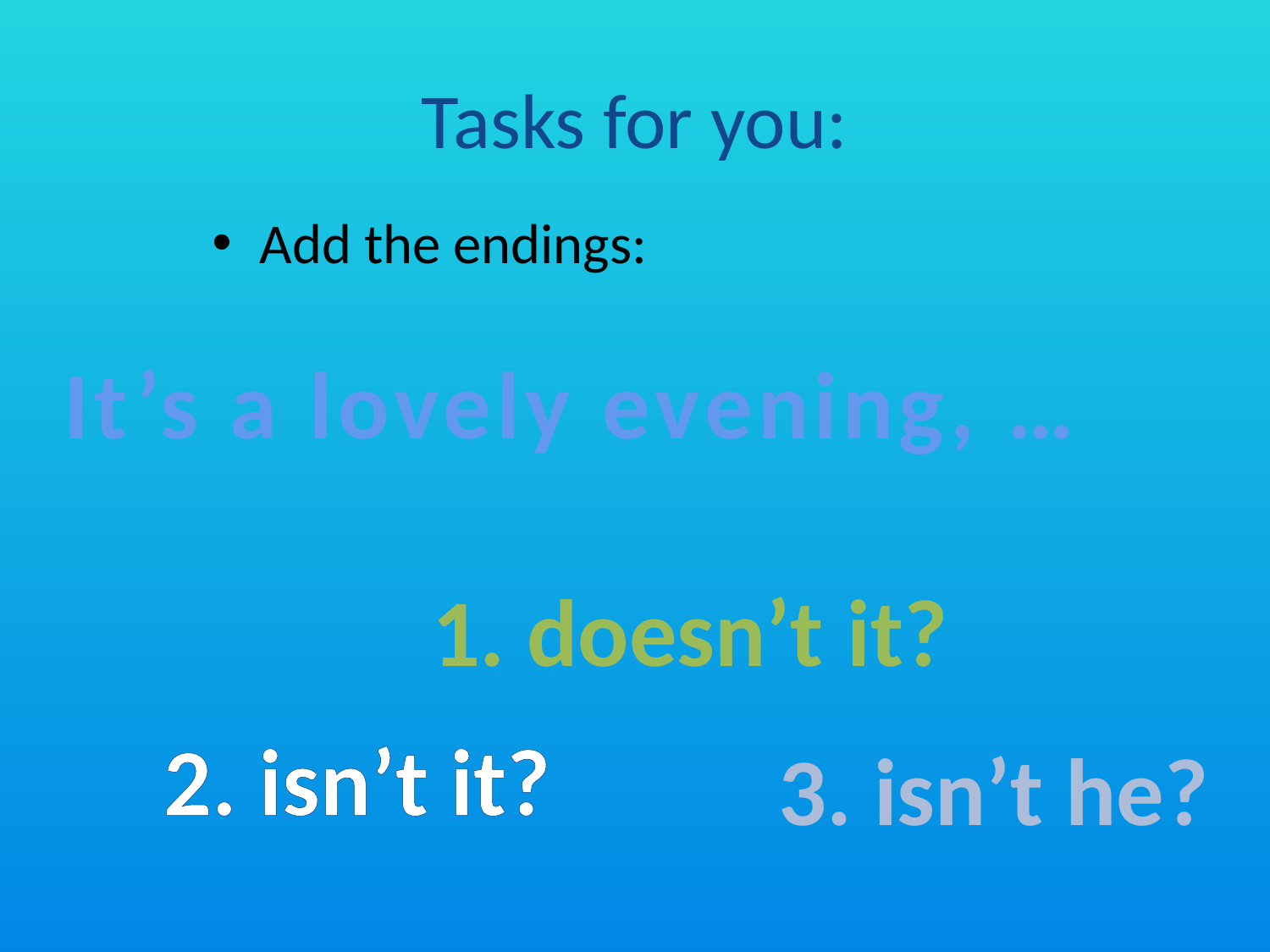

# Tasks for you:
Add the endings:
It’s a lovely evening, …
1. doesn’t it?
2. isn’t it?
3. isn’t he?